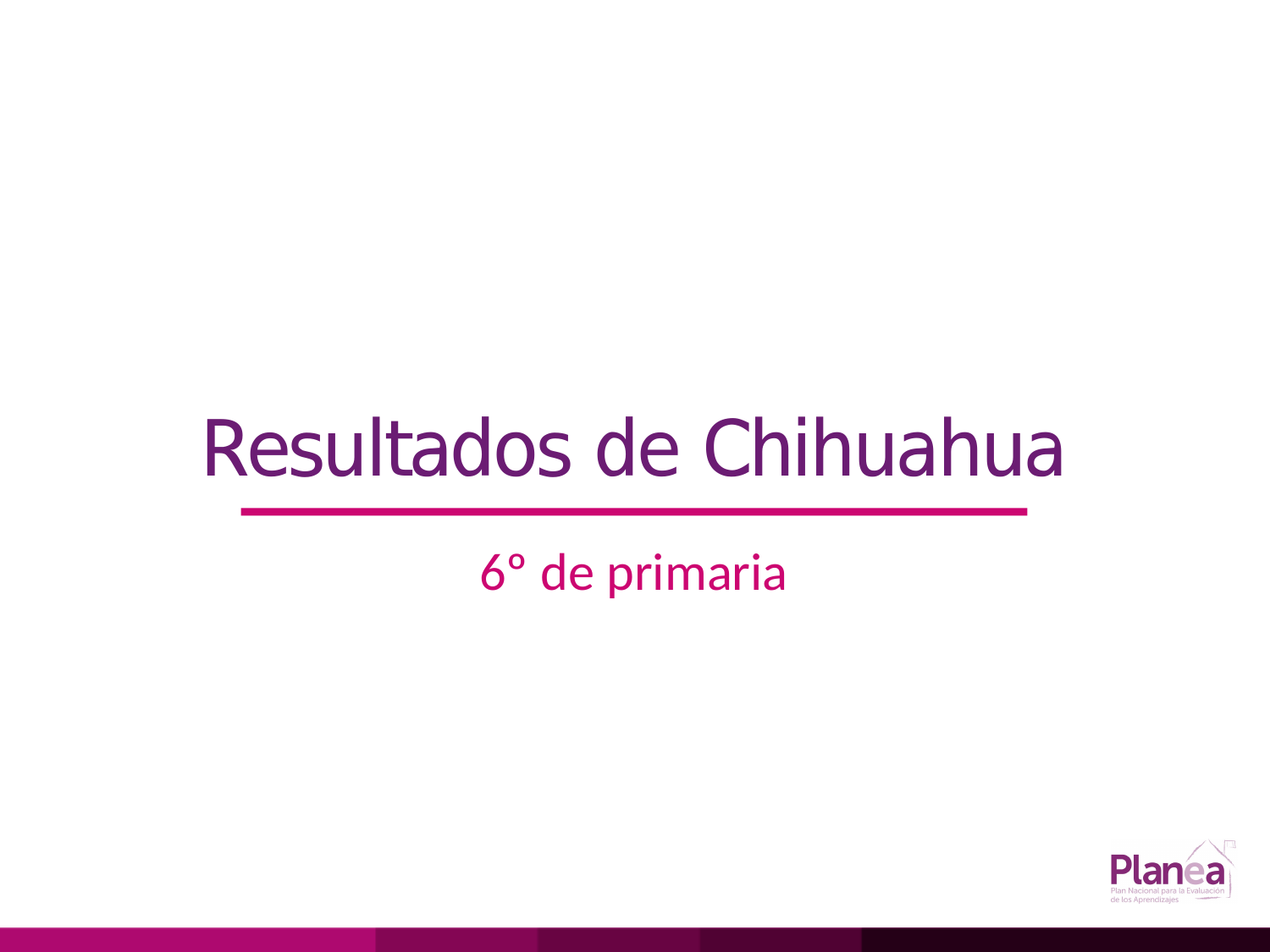

# Resultados de Chihuahua

6º de primaria